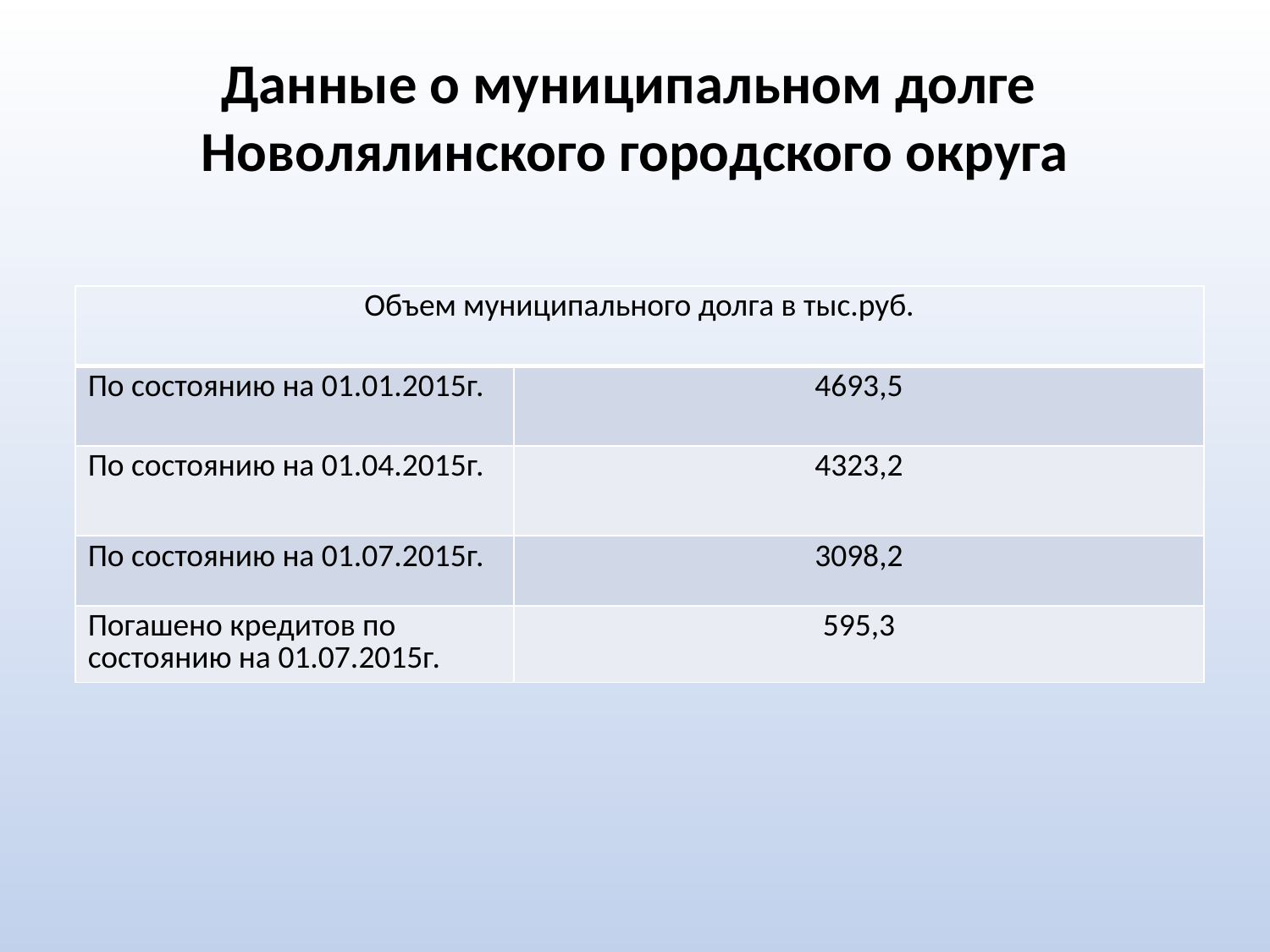

# Данные о муниципальном долге  Новолялинского городского округа
| Объем муниципального долга в тыс.руб. |  |
| --- | --- |
| По состоянию на 01.01.2015г. | 4693,5 |
| По состоянию на 01.04.2015г. | 4323,2 |
| По состоянию на 01.07.2015г. | 3098,2 |
| Погашено кредитов по состоянию на 01.07.2015г. | 595,3 |